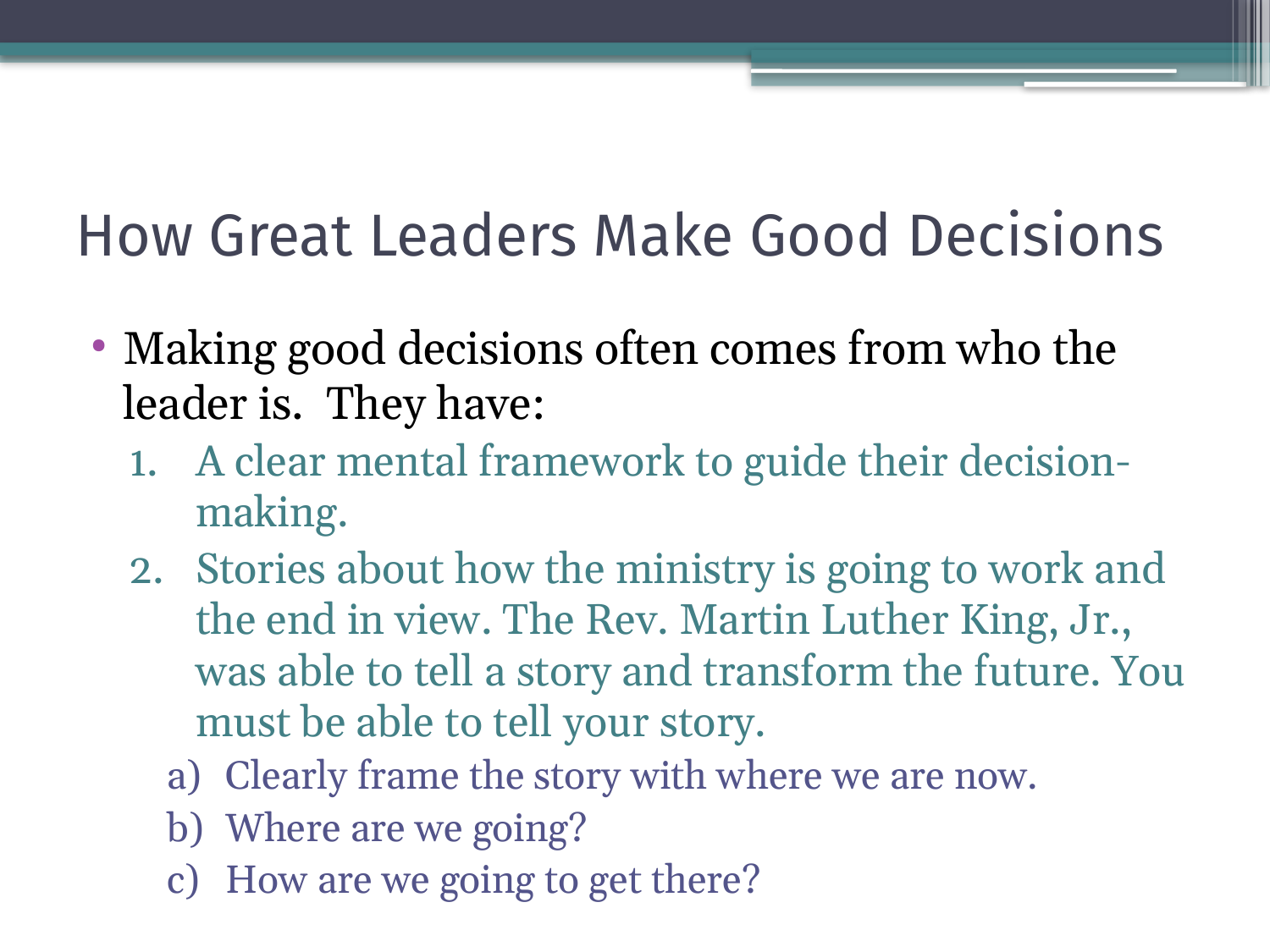

# How Great Leaders Make Good Decisions
Making good decisions often comes from who the leader is.  They have:
A clear mental framework to guide their decision-making.
Stories about how the ministry is going to work and the end in view. The Rev. Martin Luther King, Jr., was able to tell a story and transform the future. You must be able to tell your story.
Clearly frame the story with where we are now.
Where are we going?
How are we going to get there?